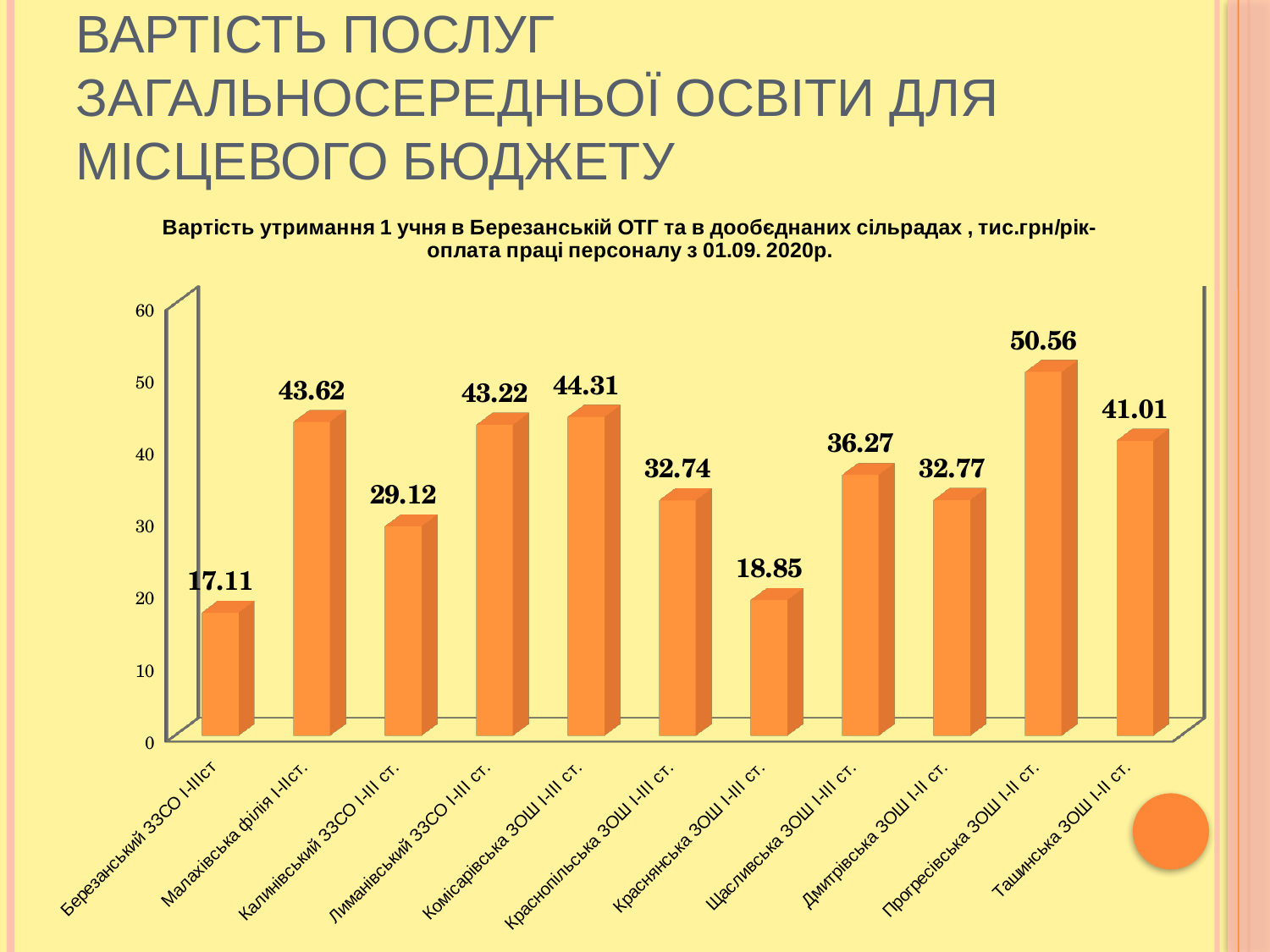

# Вартість послуг загальносередньої освіти для місцевого бюджету

[unsupported chart]